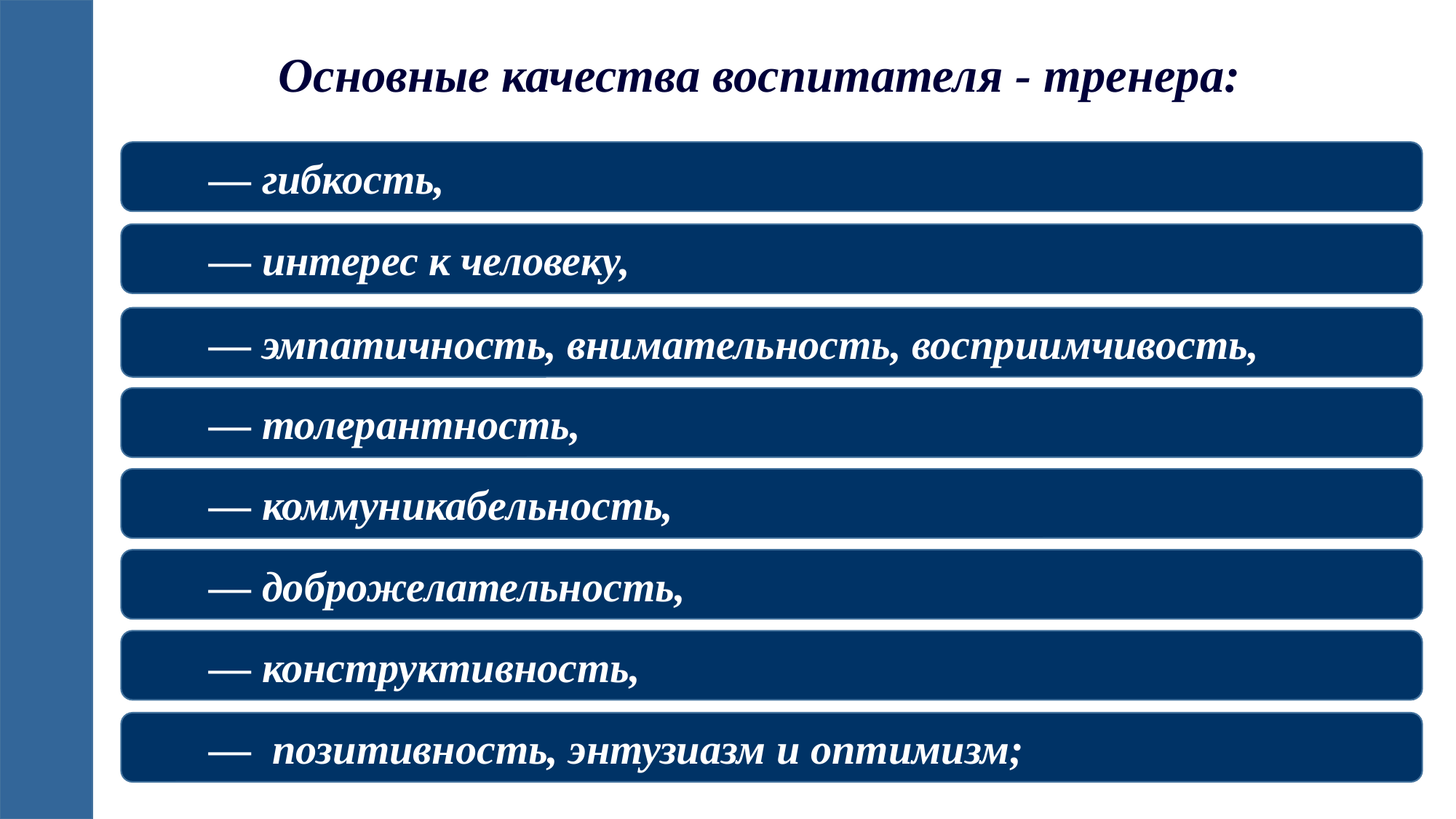

Основные качества воспитателя - тренера:
       — гибкость,
       — интерес к человеку,
       — эмпатичность, внимательность, восприимчивость,
       — толерантность,
       — коммуникабельность,
       — доброжелательность,
       — конструктивность,
       —  позитивность, энтузиазм и оптимизм;